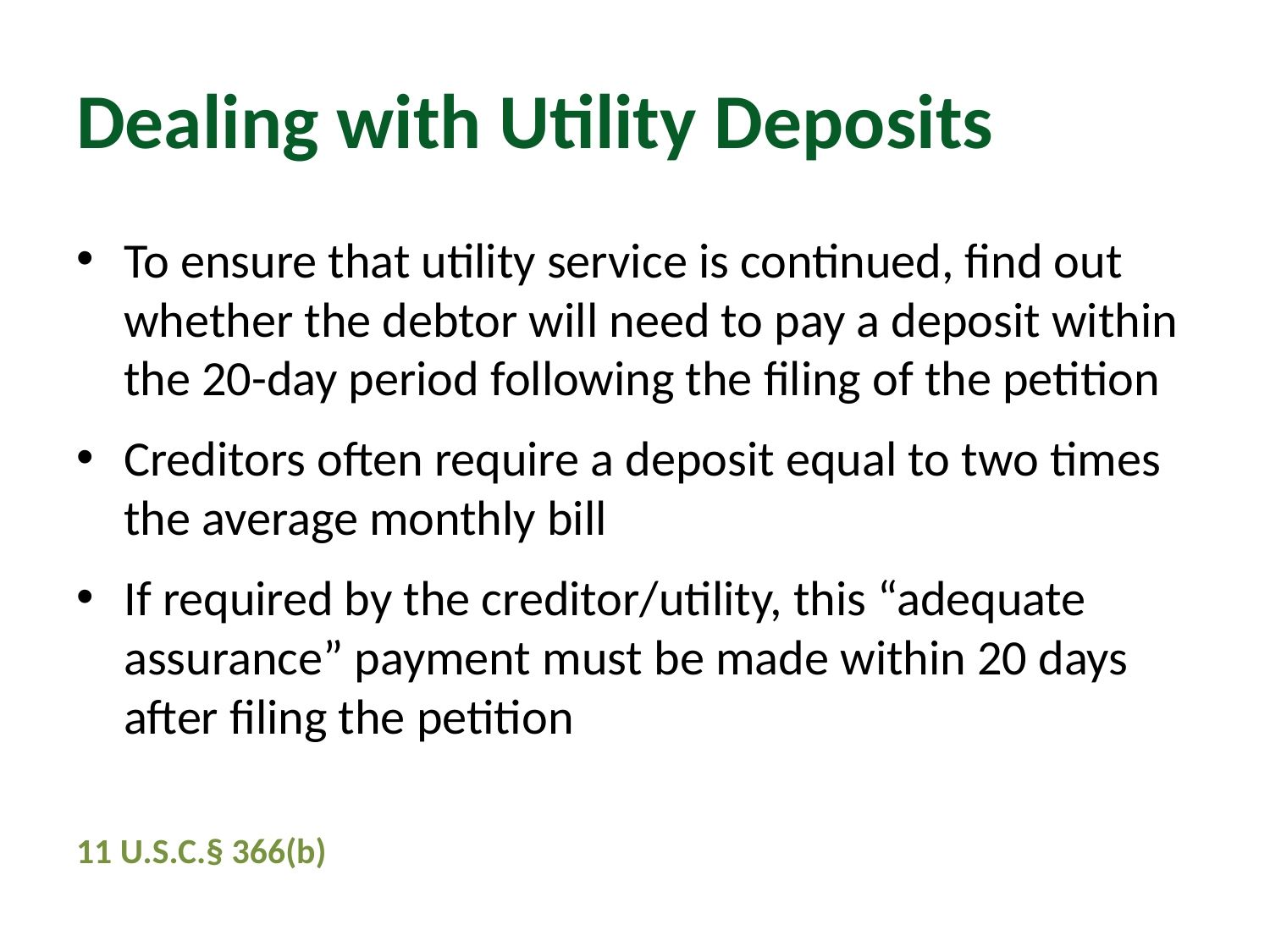

# Dealing with Utility Deposits
To ensure that utility service is continued, find out whether the debtor will need to pay a deposit within the 20-day period following the filing of the petition
Creditors often require a deposit equal to two times the average monthly bill
If required by the creditor/utility, this “adequate assurance” payment must be made within 20 days after filing the petition

11 U.S.C.§ 366(b)